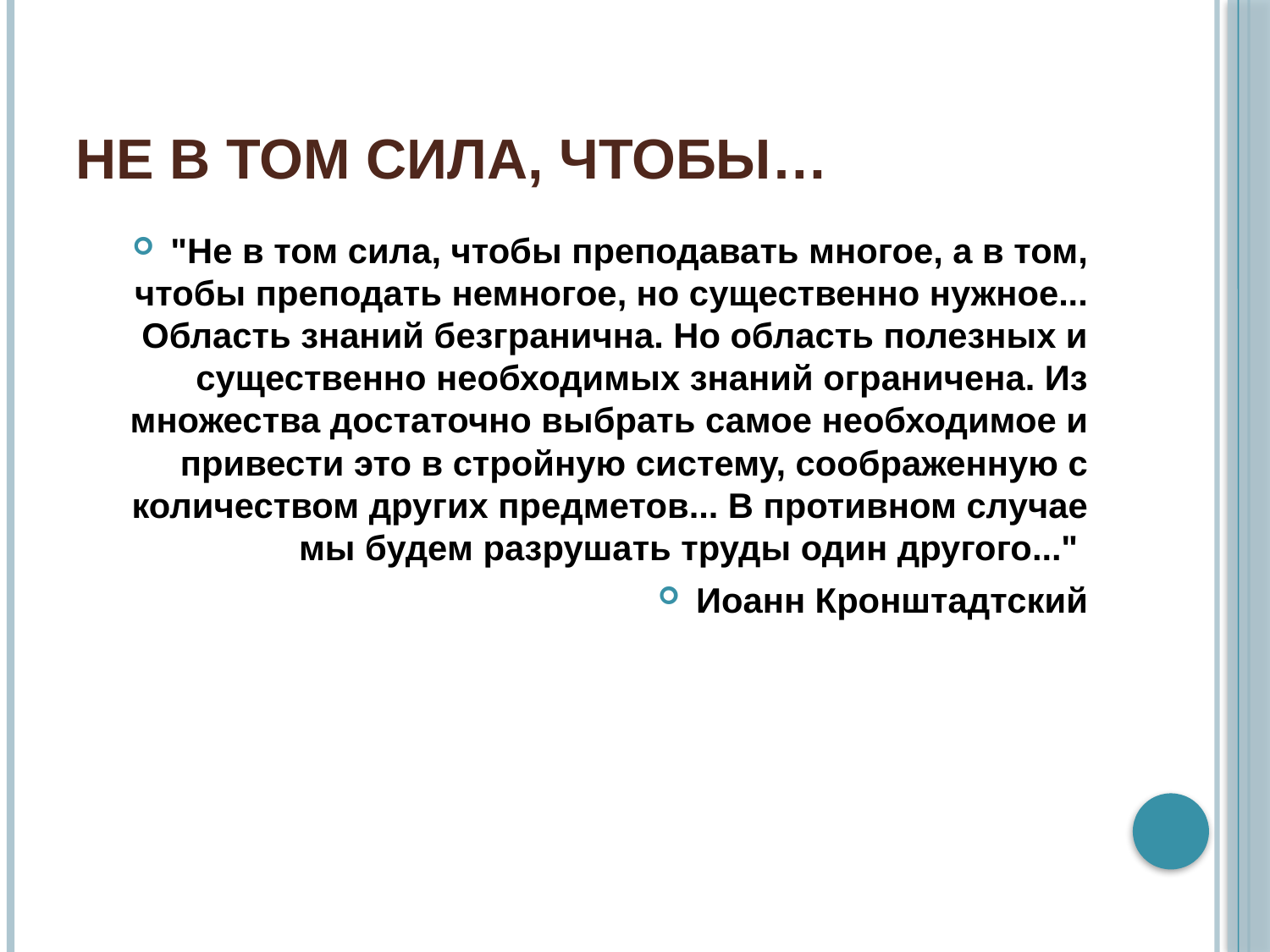

# Не в том сила, чтобы…
"Не в том сила, чтобы преподавать многое, а в том, чтобы преподать немногое, но существенно нужное... Область знаний безгранична. Но область полезных и существенно необходимых знаний ограничена. Из множества достаточно выбрать самое необходимое и привести это в стройную систему, соображенную с количеством других предметов... В противном случае мы будем разрушать труды один другого..."
Иоанн Кронштадтский